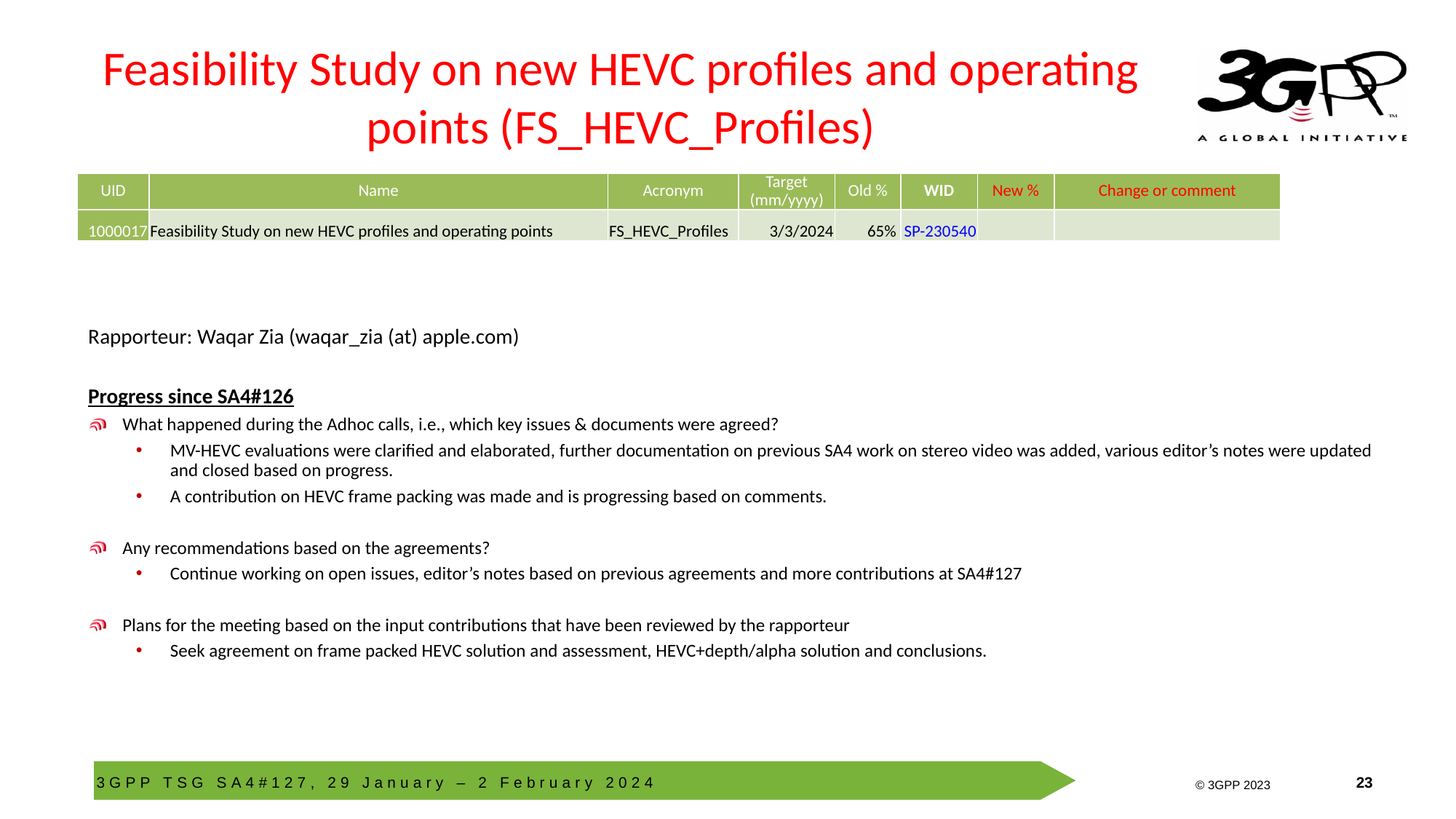

# Feasibility Study on new HEVC profiles and operating points (FS_HEVC_Profiles)
| UID | Name | Acronym | Target (mm/yyyy) | Old % | WID | New % | Change or comment |
| --- | --- | --- | --- | --- | --- | --- | --- |
| 1000017 | Feasibility Study on new HEVC profiles and operating points | FS\_HEVC\_Profiles | 3/3/2024 | 65% | SP-230540 |  |  |
Rapporteur: Waqar Zia (waqar_zia (at) apple.com)

Progress since SA4#126
What happened during the Adhoc calls, i.e., which key issues & documents were agreed?
MV-HEVC evaluations were clarified and elaborated, further documentation on previous SA4 work on stereo video was added, various editor’s notes were updated and closed based on progress.
A contribution on HEVC frame packing was made and is progressing based on comments.

Any recommendations based on the agreements?
Continue working on open issues, editor’s notes based on previous agreements and more contributions at SA4#127

Plans for the meeting based on the input contributions that have been reviewed by the rapporteur
Seek agreement on frame packed HEVC solution and assessment, HEVC+depth/alpha solution and conclusions.